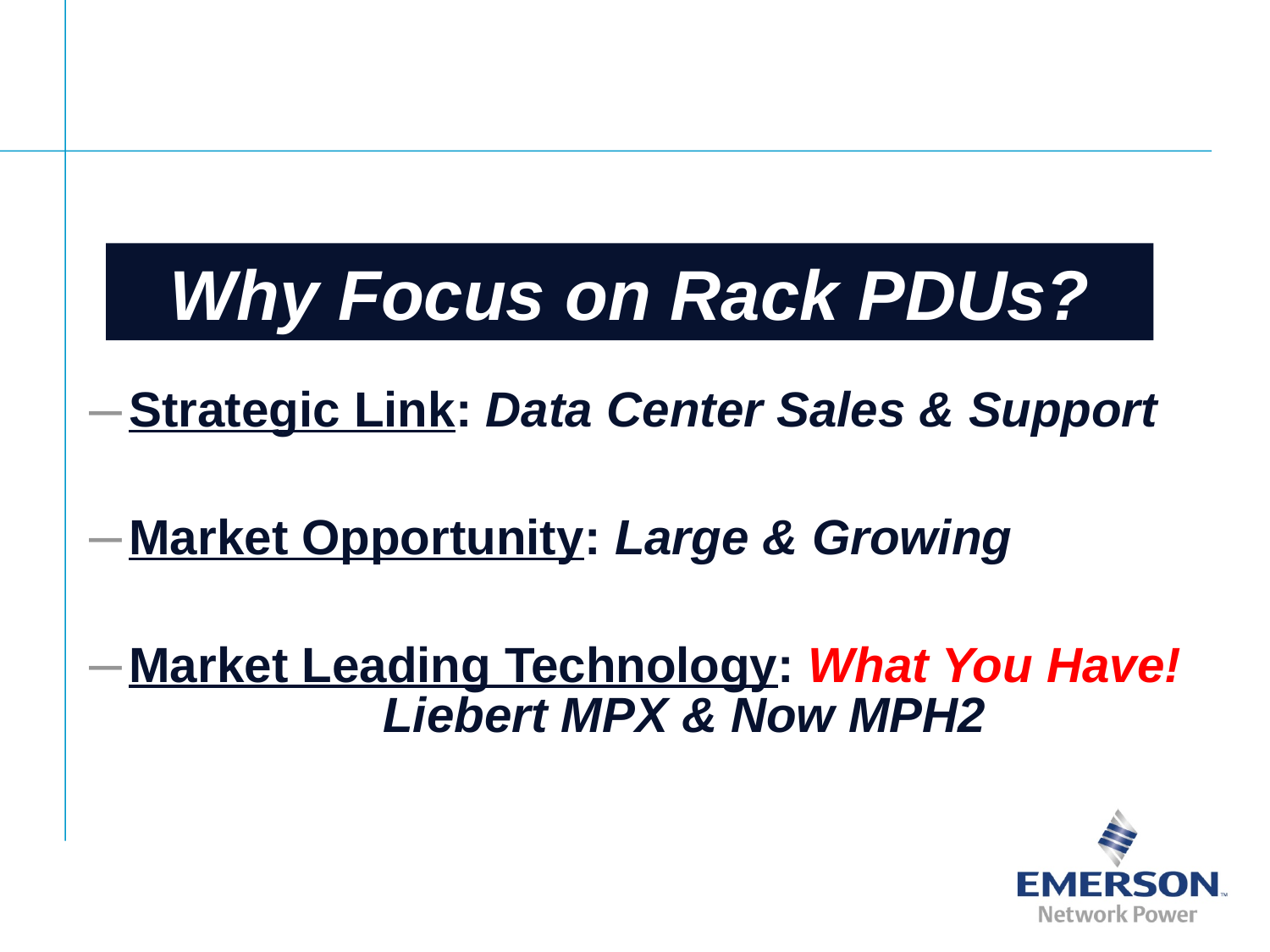

#
Why Focus on Rack PDUs?
Strategic Link: Data Center Sales & Support

Market Opportunity: Large & Growing

Market Leading Technology: What You Have!		Liebert MPX & Now MPH2